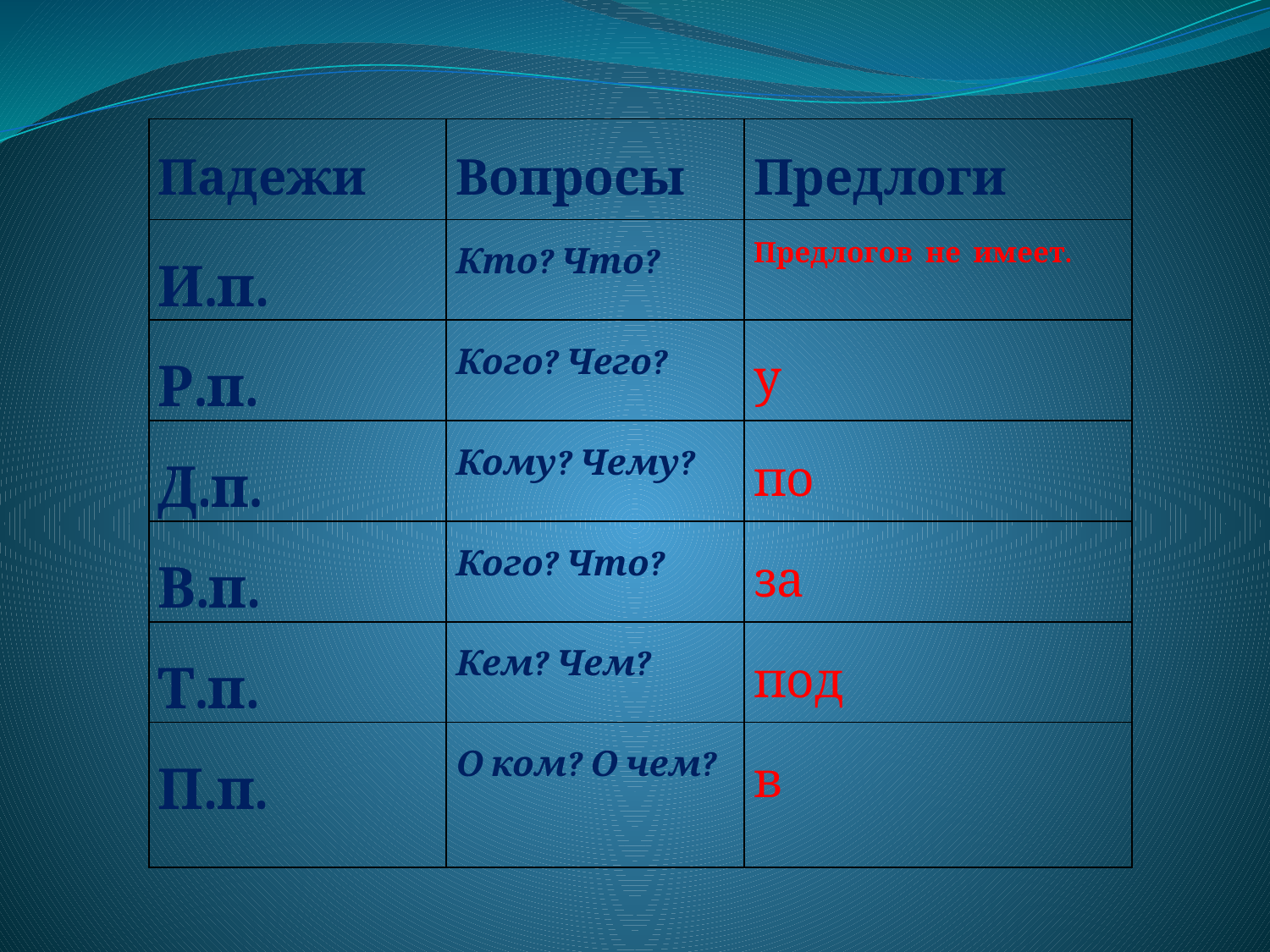

| Падежи | Вопросы | Предлоги |
| --- | --- | --- |
| И.п. | Кто? Что? | Предлогов не имеет. |
| Р.п. | Кого? Чего? | у |
| Д.п. | Кому? Чему? | по |
| В.п. | Кого? Что? | за |
| Т.п. | Кем? Чем? | под |
| П.п. | О ком? О чем? | в |